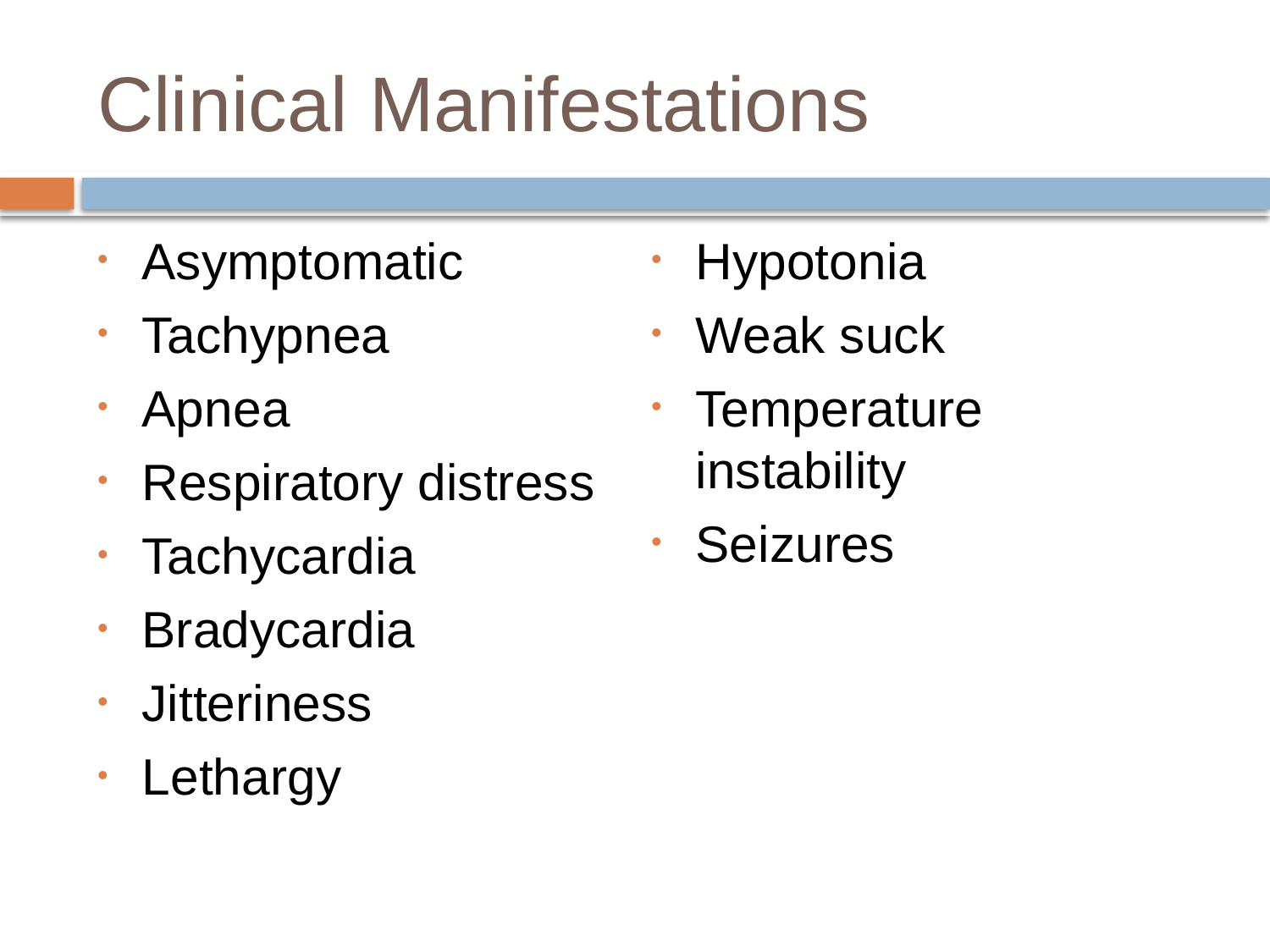

# Clinical Manifestations
Asymptomatic
Tachypnea
Apnea
Respiratory distress
Tachycardia
Bradycardia
Jitteriness
Lethargy
Hypotonia
Weak suck
Temperature instability
Seizures